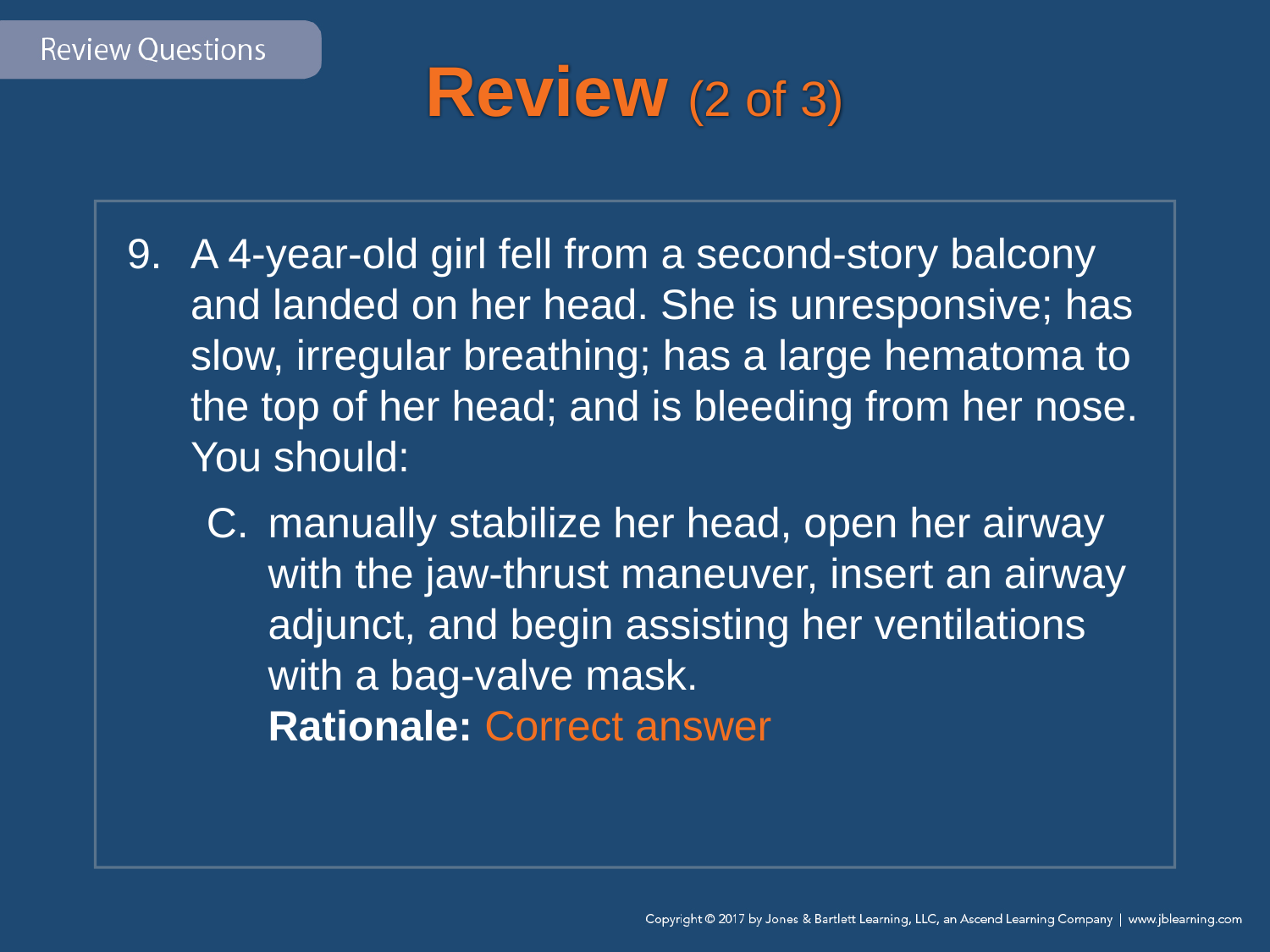

# Review (2 of 3)
A 4-year-old girl fell from a second-story balcony and landed on her head. She is unresponsive; has slow, irregular breathing; has a large hematoma to the top of her head; and is bleeding from her nose. You should:
manually stabilize her head, open her airway with the jaw-thrust maneuver, insert an airway adjunct, and begin assisting her ventilations with a bag-valve mask.
Rationale: Correct answer